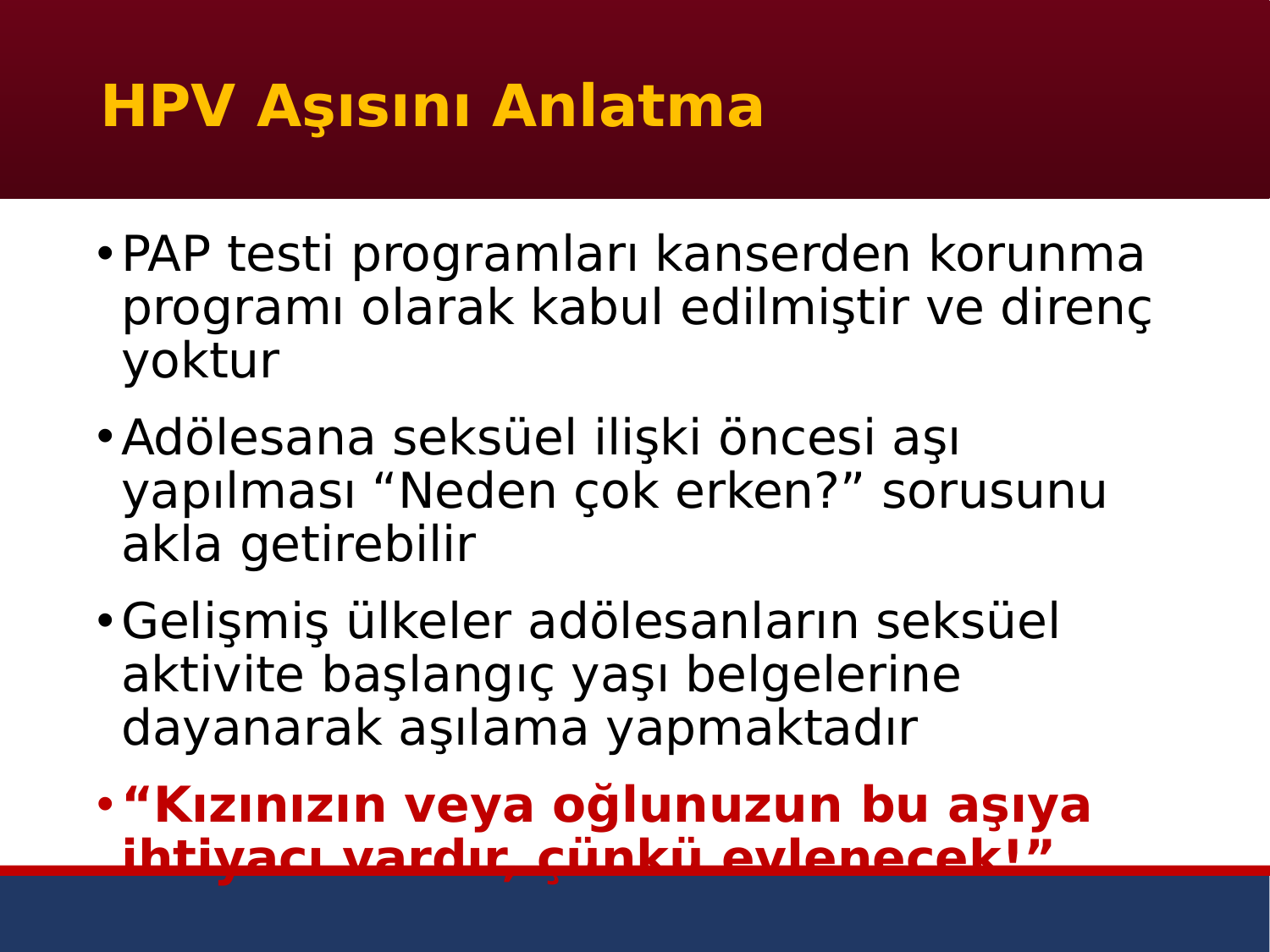

# HPV Aşısını Anlatma
PAP testi programları kanserden korunma programı olarak kabul edilmiştir ve direnç yoktur
Adölesana seksüel ilişki öncesi aşı yapılması “Neden çok erken?” sorusunu akla getirebilir
Gelişmiş ülkeler adölesanların seksüel aktivite başlangıç yaşı belgelerine dayanarak aşılama yapmaktadır
“Kızınızın veya oğlunuzun bu aşıya ihtiyacı vardır, çünkü evlenecek!”